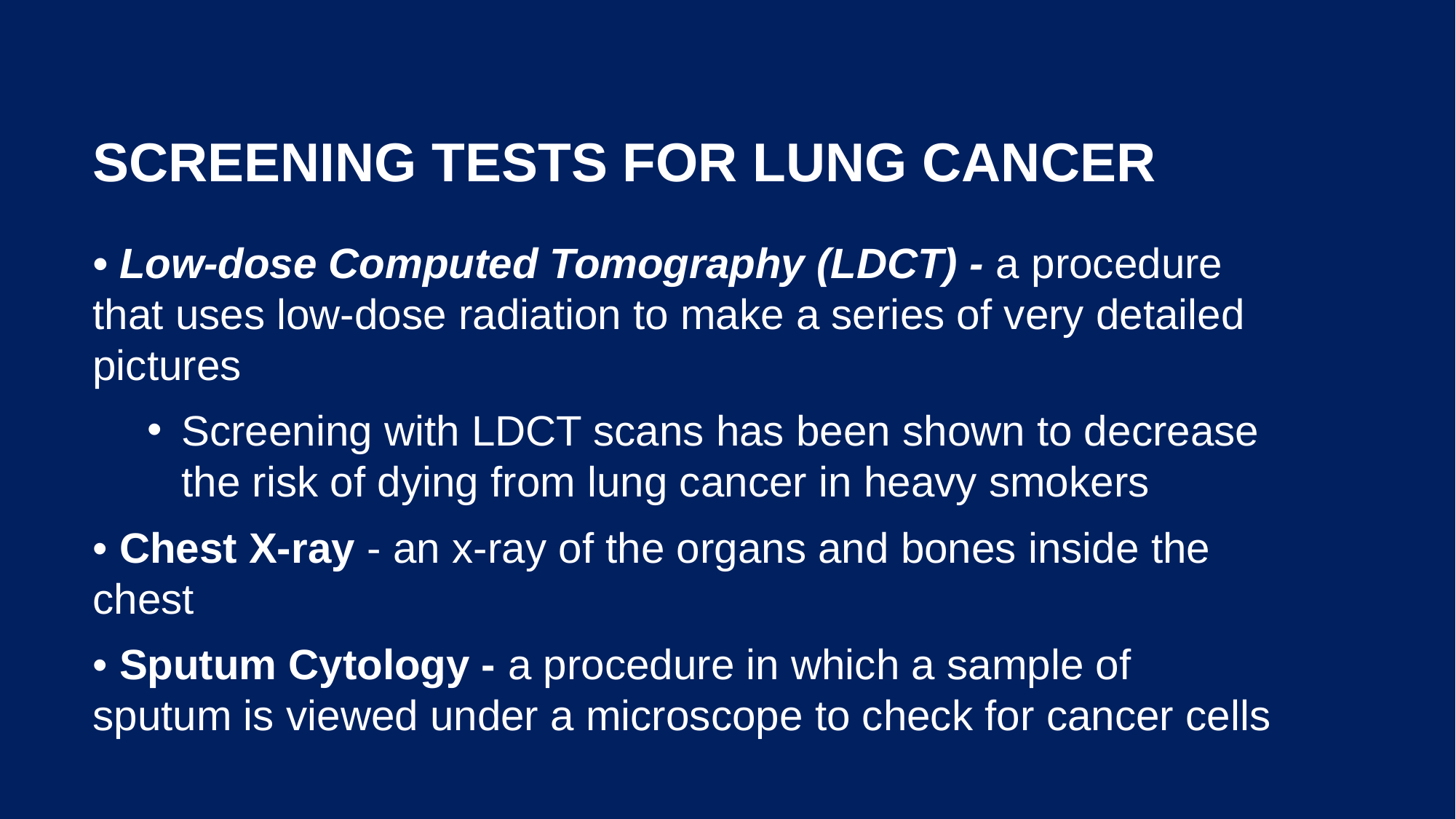

# Screening Tests for Lung Cancer
• Low-dose Computed Tomography (LDCT) - a procedure   that uses low-dose radiation to make a series of very detailed pictures
Screening with LDCT scans has been shown to decrease the risk of dying from lung cancer in heavy smokers
• Chest X-ray - an x-ray of the organs and bones inside the chest
• Sputum Cytology - a procedure in which a sample of sputum is viewed under a microscope to check for cancer cells